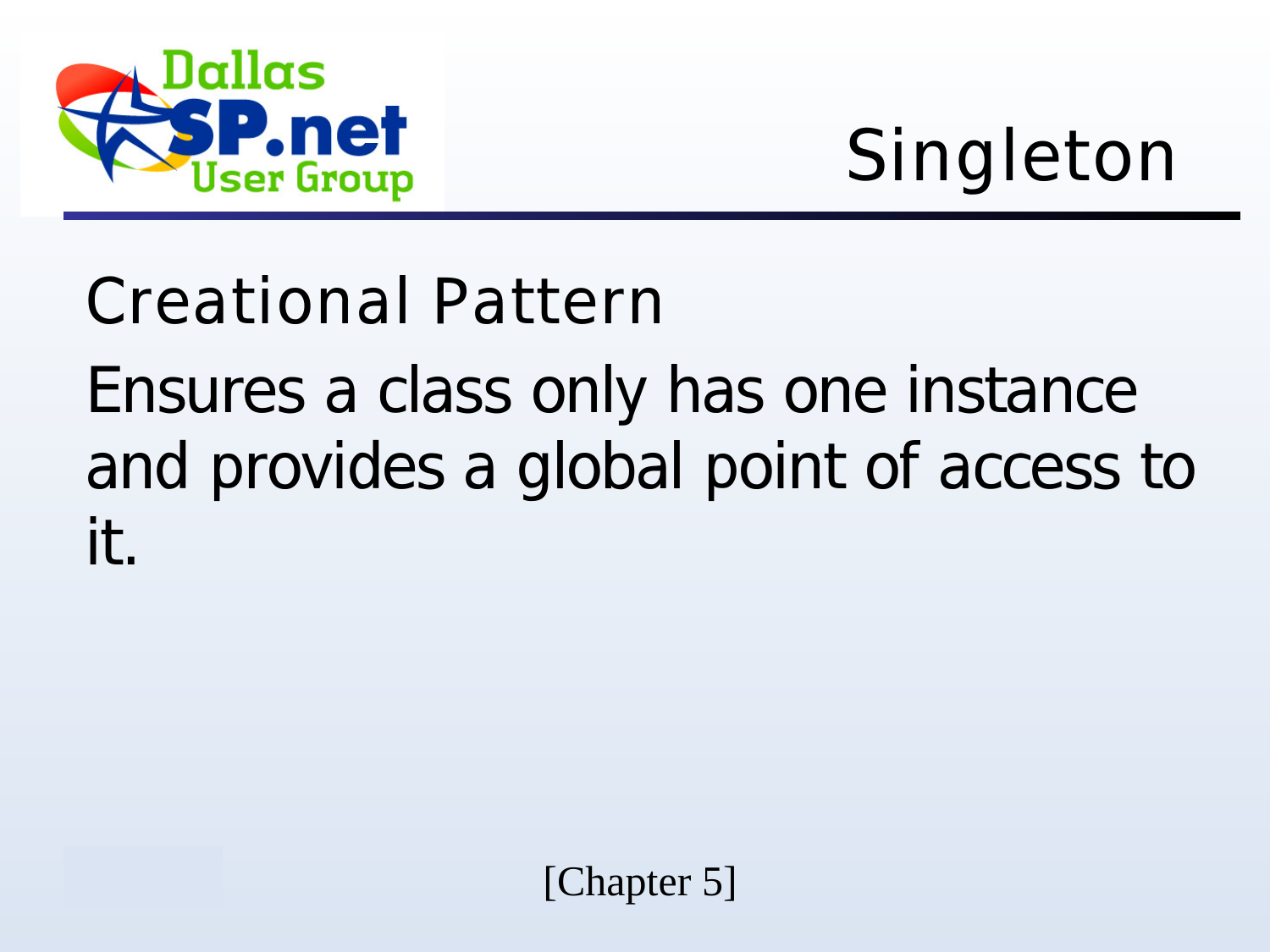

# Singleton
Creational Pattern
Ensures a class only has one instance and provides a global point of access to it.

[Chapter 5]